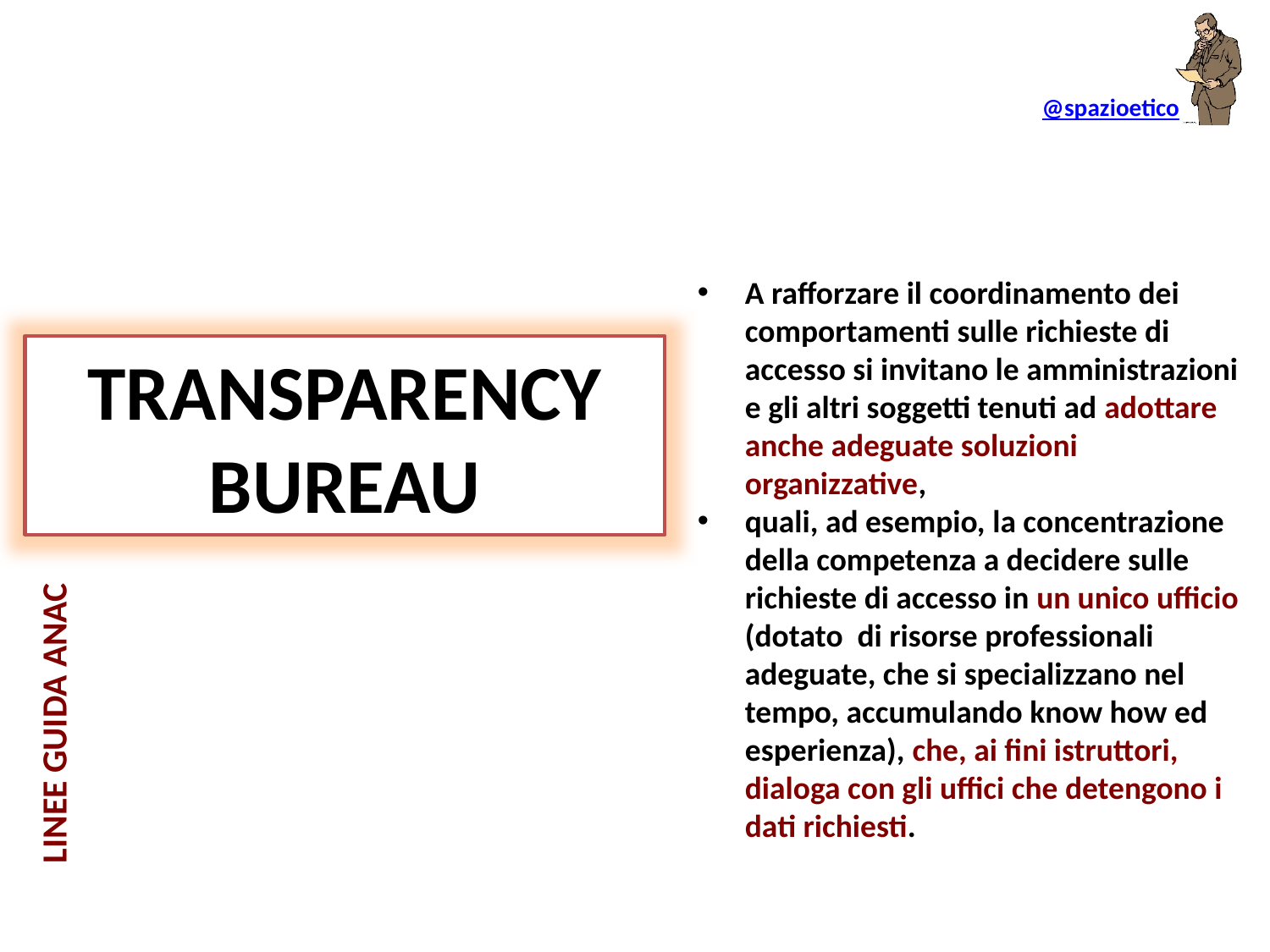

A rafforzare il coordinamento dei comportamenti sulle richieste di accesso si invitano le amministrazioni e gli altri soggetti tenuti ad adottare anche adeguate soluzioni organizzative,
quali, ad esempio, la concentrazione della competenza a decidere sulle richieste di accesso in un unico ufficio (dotato  di risorse professionali adeguate, che si specializzano nel tempo, accumulando know how ed esperienza), che, ai fini istruttori, dialoga con gli uffici che detengono i dati richiesti.
TRANSPARENCY BUREAU
LINEE GUIDA ANAC